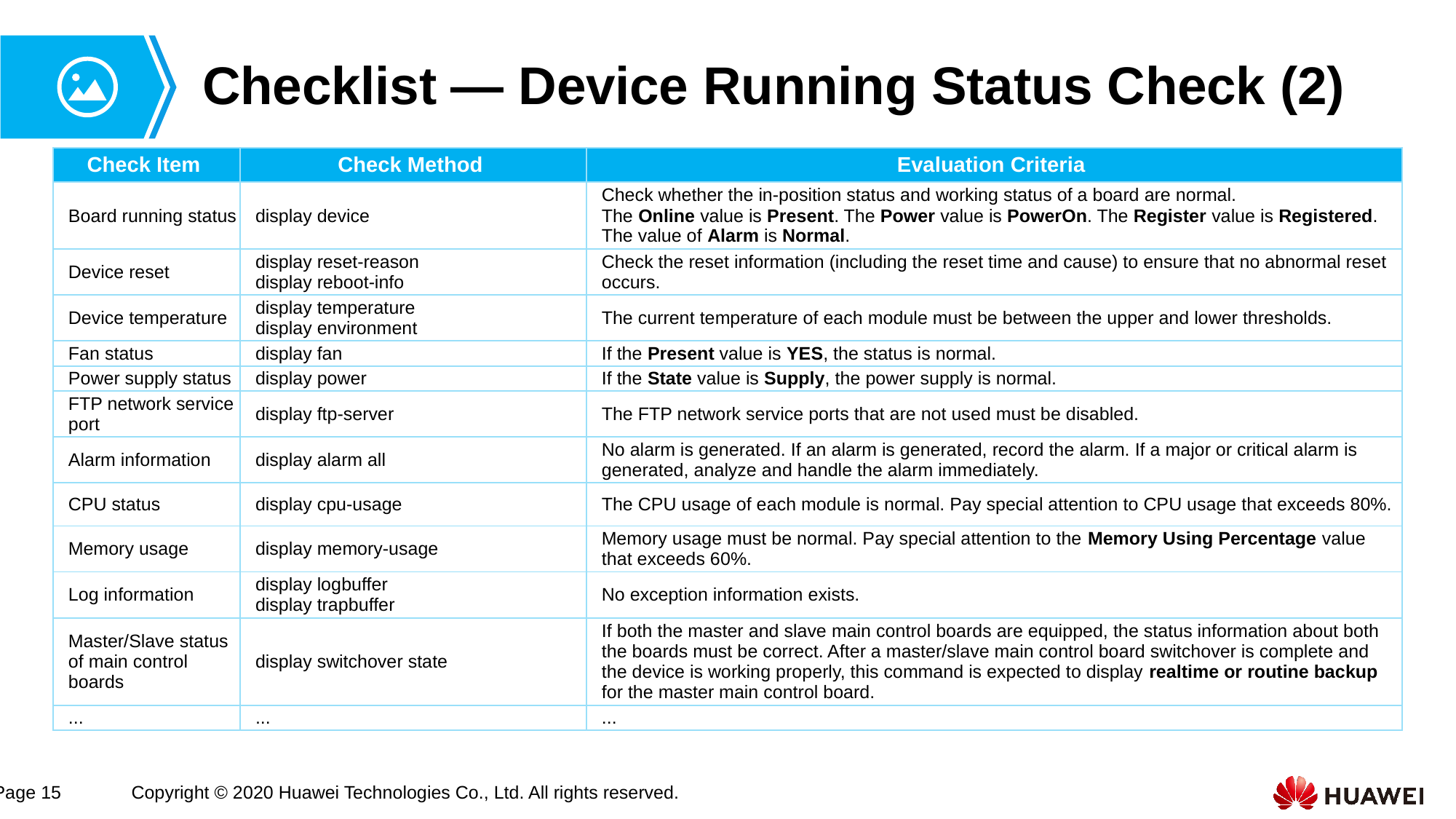

# Checklist — Device Running Status Check (2)
| Check Item | Check Method | Evaluation Criteria |
| --- | --- | --- |
| Board running status | display device | Check whether the in-position status and working status of a board are normal. The Online value is Present. The Power value is PowerOn. The Register value is Registered. The value of Alarm is Normal. |
| Device reset | display reset-reason display reboot-info | Check the reset information (including the reset time and cause) to ensure that no abnormal reset occurs. |
| Device temperature | display temperature display environment | The current temperature of each module must be between the upper and lower thresholds. |
| Fan status | display fan | If the Present value is YES, the status is normal. |
| Power supply status | display power | If the State value is Supply, the power supply is normal. |
| FTP network service port | display ftp-server | The FTP network service ports that are not used must be disabled. |
| Alarm information | display alarm all | No alarm is generated. If an alarm is generated, record the alarm. If a major or critical alarm is generated, analyze and handle the alarm immediately. |
| CPU status | display cpu-usage | The CPU usage of each module is normal. Pay special attention to CPU usage that exceeds 80%. |
| Memory usage | display memory-usage | Memory usage must be normal. Pay special attention to the Memory Using Percentage value that exceeds 60%. |
| Log information | display logbuffer display trapbuffer | No exception information exists. |
| Master/Slave status of main control boards | display switchover state | If both the master and slave main control boards are equipped, the status information about both the boards must be correct. After a master/slave main control board switchover is complete and the device is working properly, this command is expected to display realtime or routine backup for the master main control board. |
| ... | ... | ... |